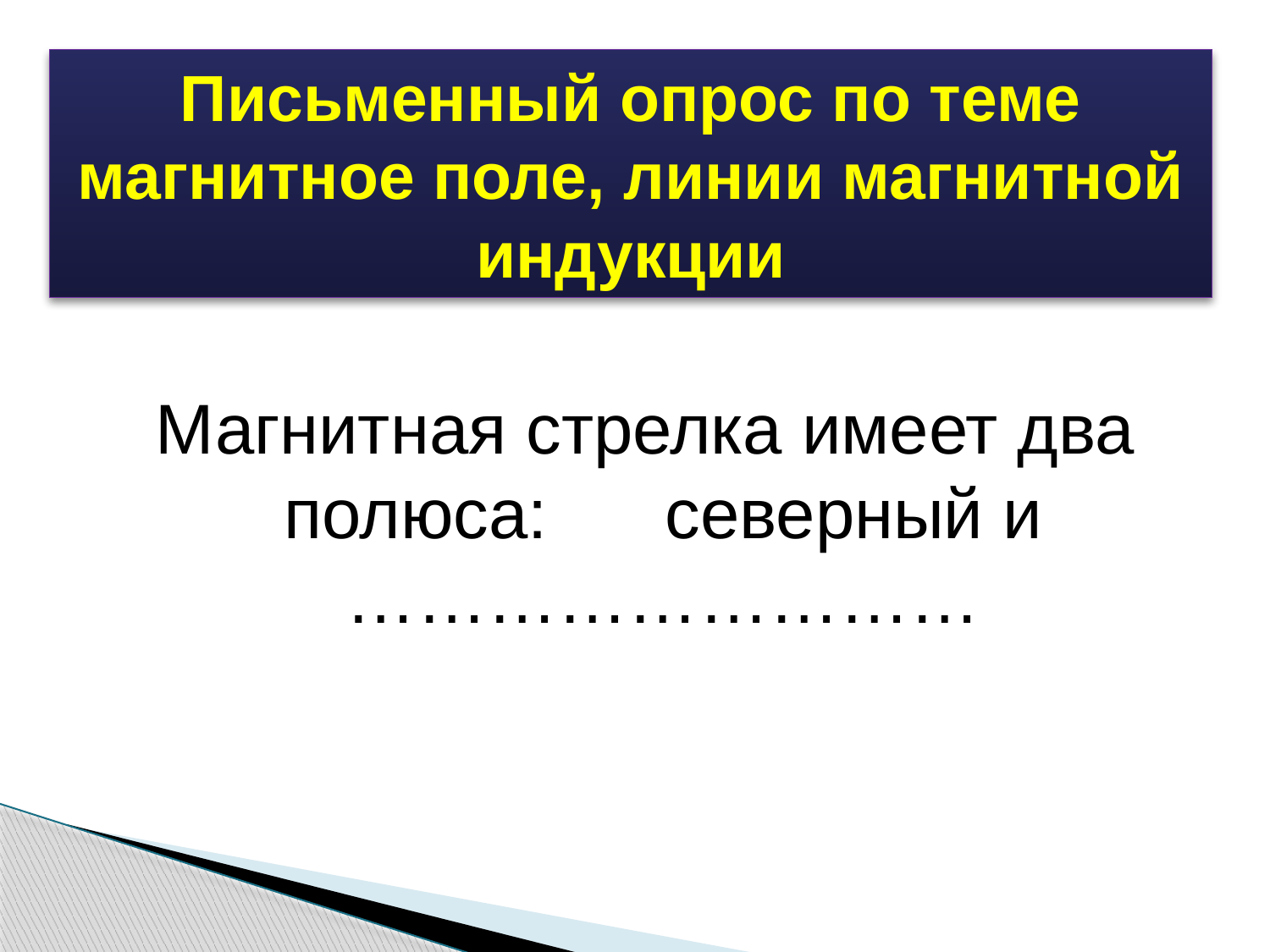

# Письменный опрос по теме магнитное поле, линии магнитной индукции
Магнитная стрелка имеет два полюса: 	северный и ………………………